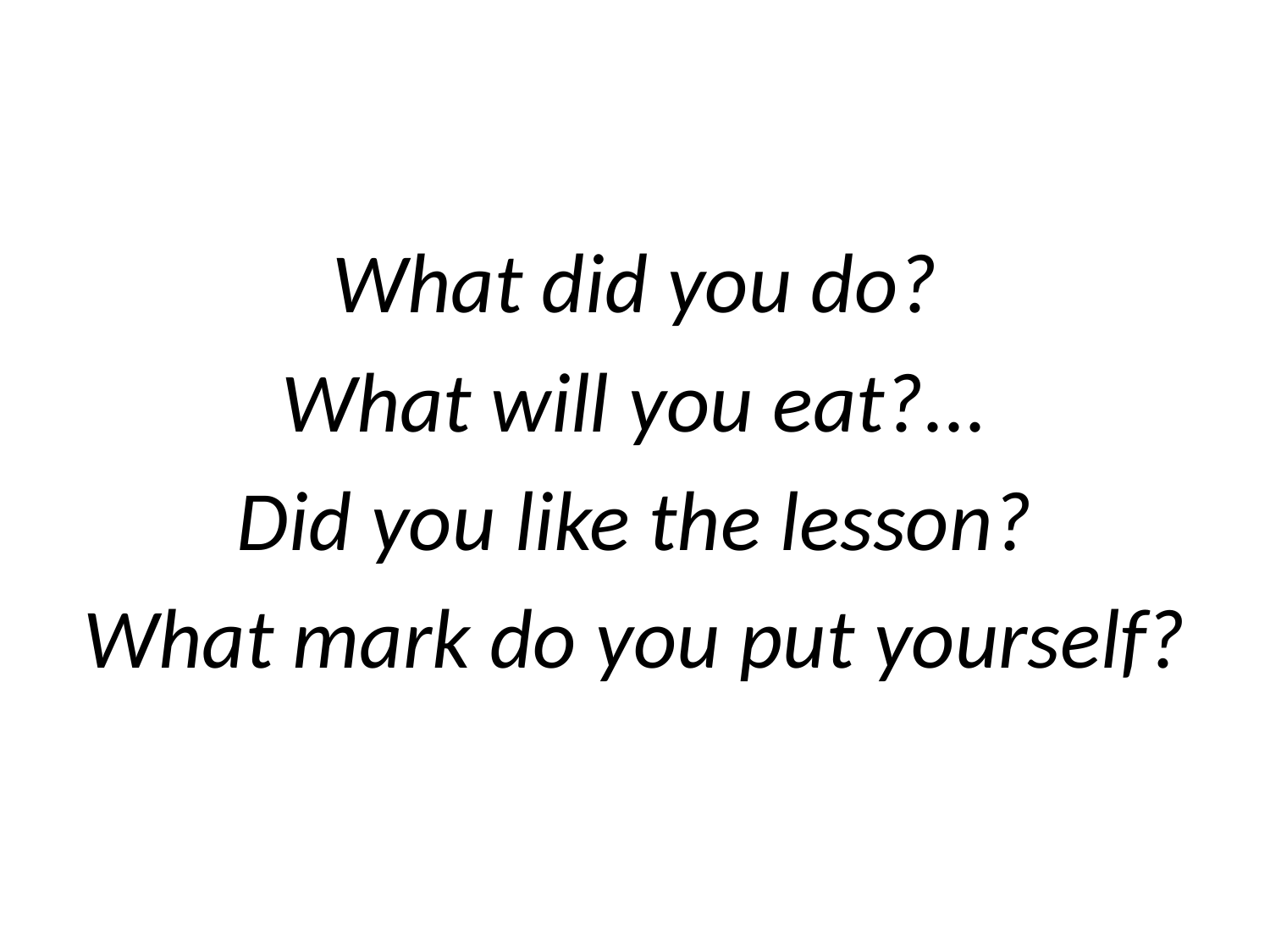

#
What did you do?
What will you eat?...
Did you like the lesson?
What mark do you put yourself?